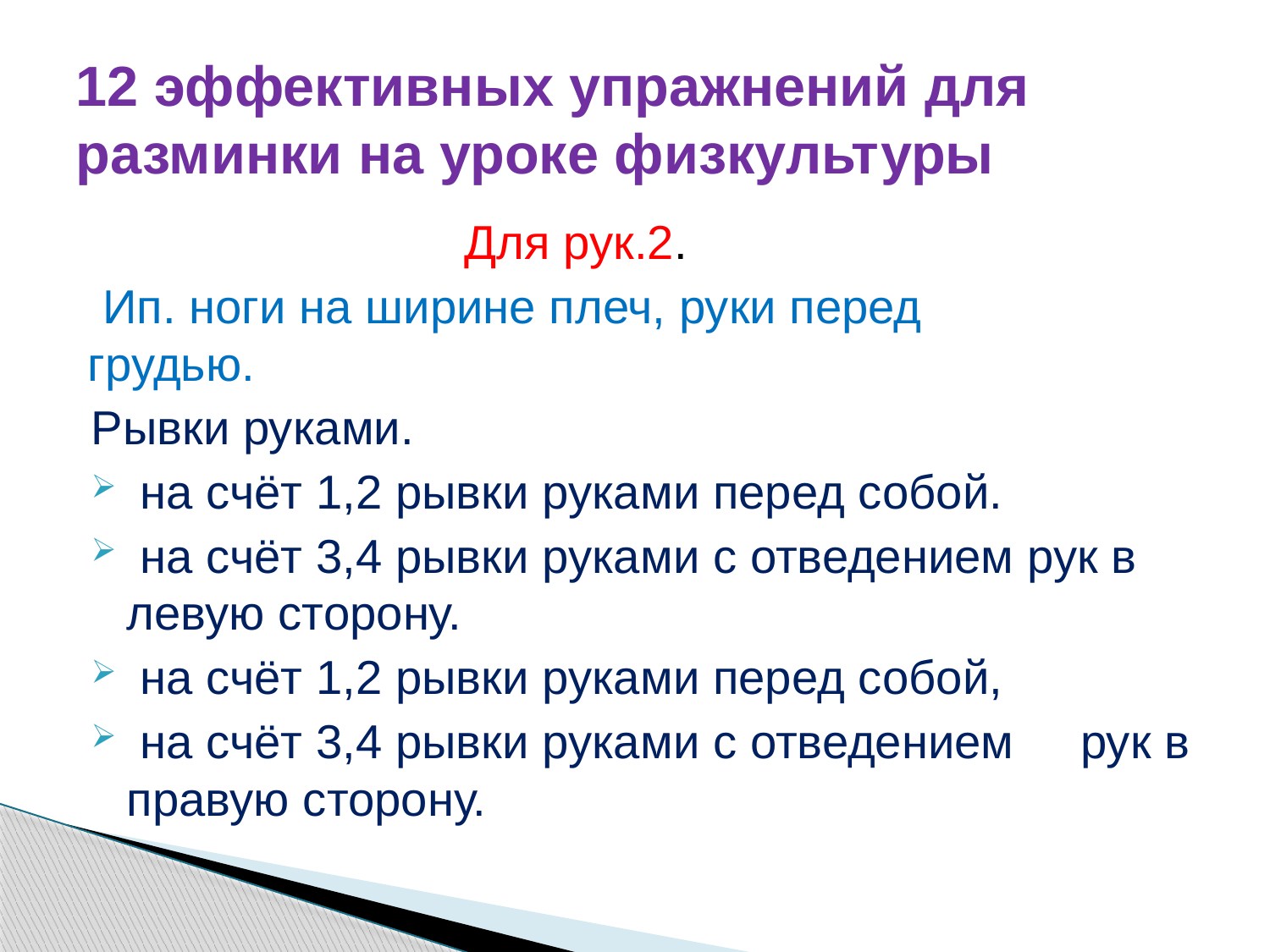

# 12 эффективных упражнений для разминки на уроке физкультуры
                            Для рук.2.
  Ип. ноги на ширине плеч, руки перед              грудью.
Рывки руками.
 на счёт 1,2 рывки руками перед собой.
 на счёт 3,4 рывки руками с отведением рук в левую сторону.
 на счёт 1,2 рывки руками перед собой,
 на счёт 3,4 рывки руками с отведением     рук в правую сторону.